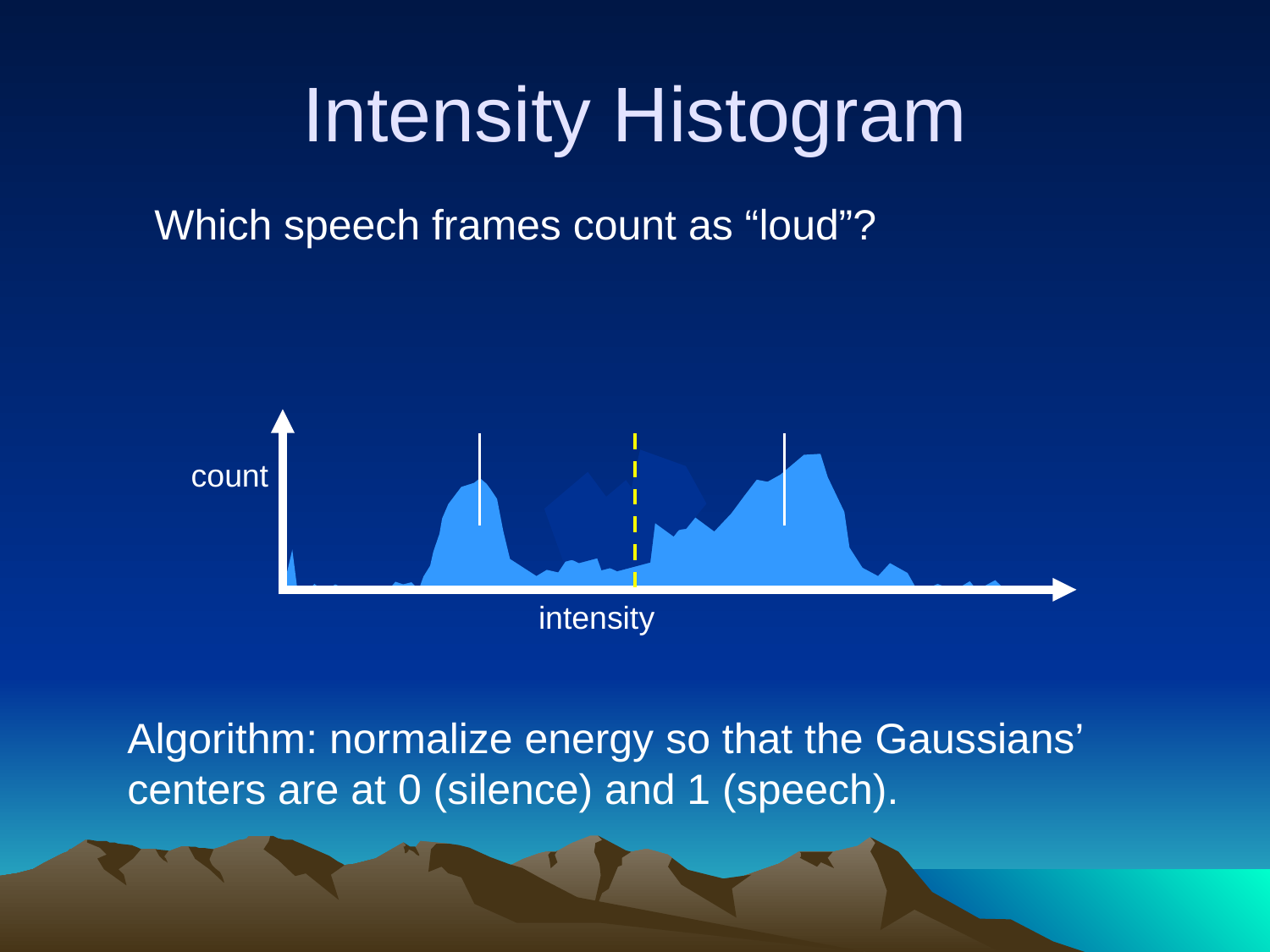

# Intensity Histogram
Which speech frames count as “loud”?

count

intensity
Algorithm: normalize energy so that the Gaussians’  centers are at 0 (silence) and 1 (speech).